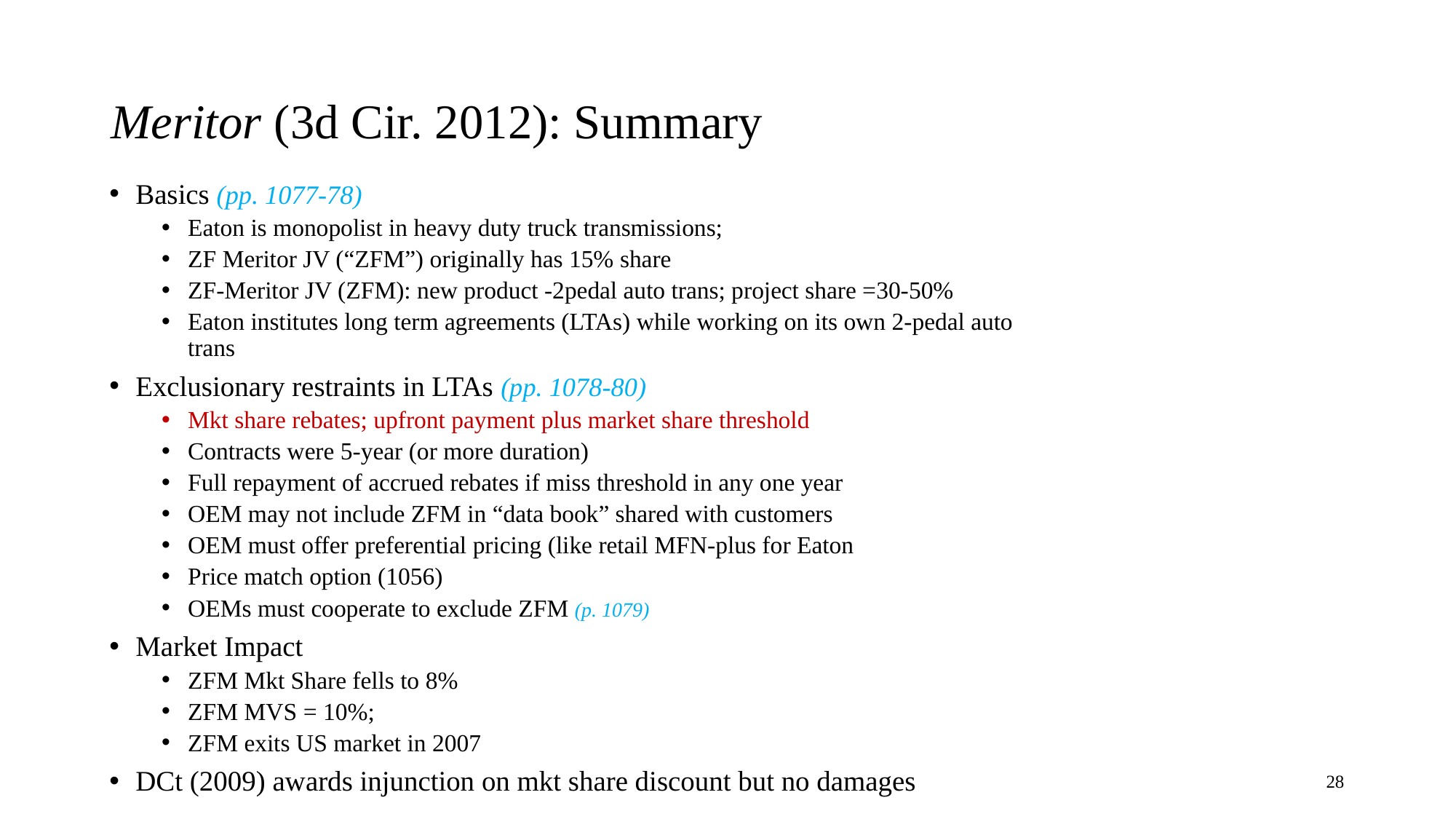

# Meritor (3d Cir. 2012): Summary
Basics (pp. 1077-78)
Eaton is monopolist in heavy duty truck transmissions;
ZF Meritor JV (“ZFM”) originally has 15% share
ZF-Meritor JV (ZFM): new product -2pedal auto trans; project share =30-50%
Eaton institutes long term agreements (LTAs) while working on its own 2-pedal auto trans
Exclusionary restraints in LTAs (pp. 1078-80)
Mkt share rebates; upfront payment plus market share threshold
Contracts were 5-year (or more duration)
Full repayment of accrued rebates if miss threshold in any one year
OEM may not include ZFM in “data book” shared with customers
OEM must offer preferential pricing (like retail MFN-plus for Eaton
Price match option (1056)
OEMs must cooperate to exclude ZFM (p. 1079)
Market Impact
ZFM Mkt Share fells to 8%
ZFM MVS = 10%;
ZFM exits US market in 2007
DCt (2009) awards injunction on mkt share discount but no damages

28